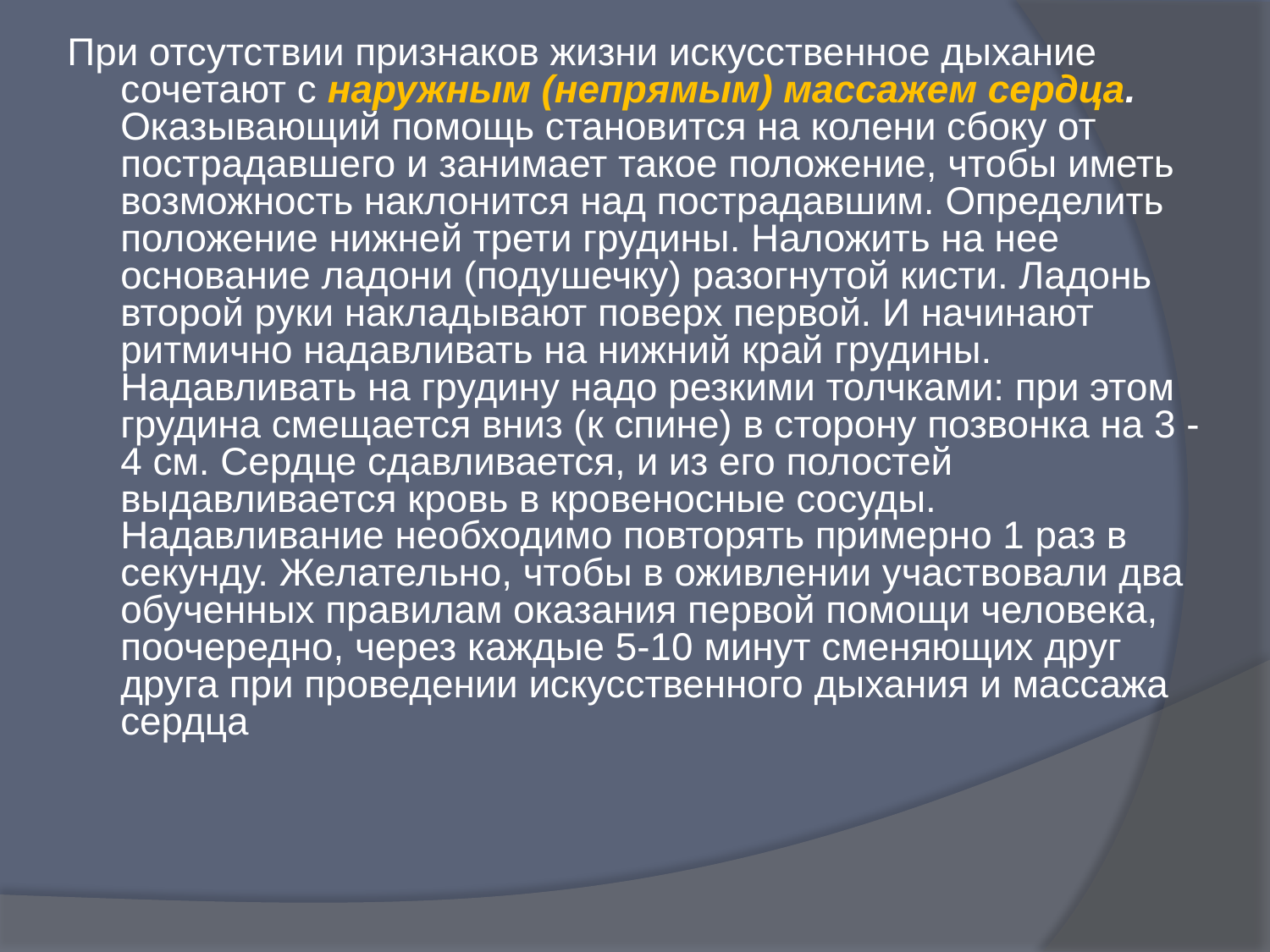

При отсутствии признаков жизни искусственное дыхание сочетают с наружным (непрямым) массажем сердца. Оказывающий помощь становится на колени сбоку от пострадавшего и занимает такое положение, чтобы иметь возможность наклонится над пострадавшим. Определить положение нижней трети грудины. Наложить на нее основание ладони (подушечку) разогнутой кисти. Ладонь второй руки накладывают поверх первой. И начинают ритмично надавливать на нижний край грудины. Надавливать на грудину надо резкими толчками: при этом грудина смещается вниз (к спине) в сторону позвонка на 3 - 4 см. Сердце сдавливается, и из его полостей выдавливается кровь в кровеносные сосуды. Надавливание необходимо повторять примерно 1 раз в секунду. Желательно, чтобы в оживлении участвовали два обученных правилам оказания первой помощи человека, поочередно, через каждые 5-10 минут сменяющих друг друга при проведении искусственного дыхания и массажа сердца